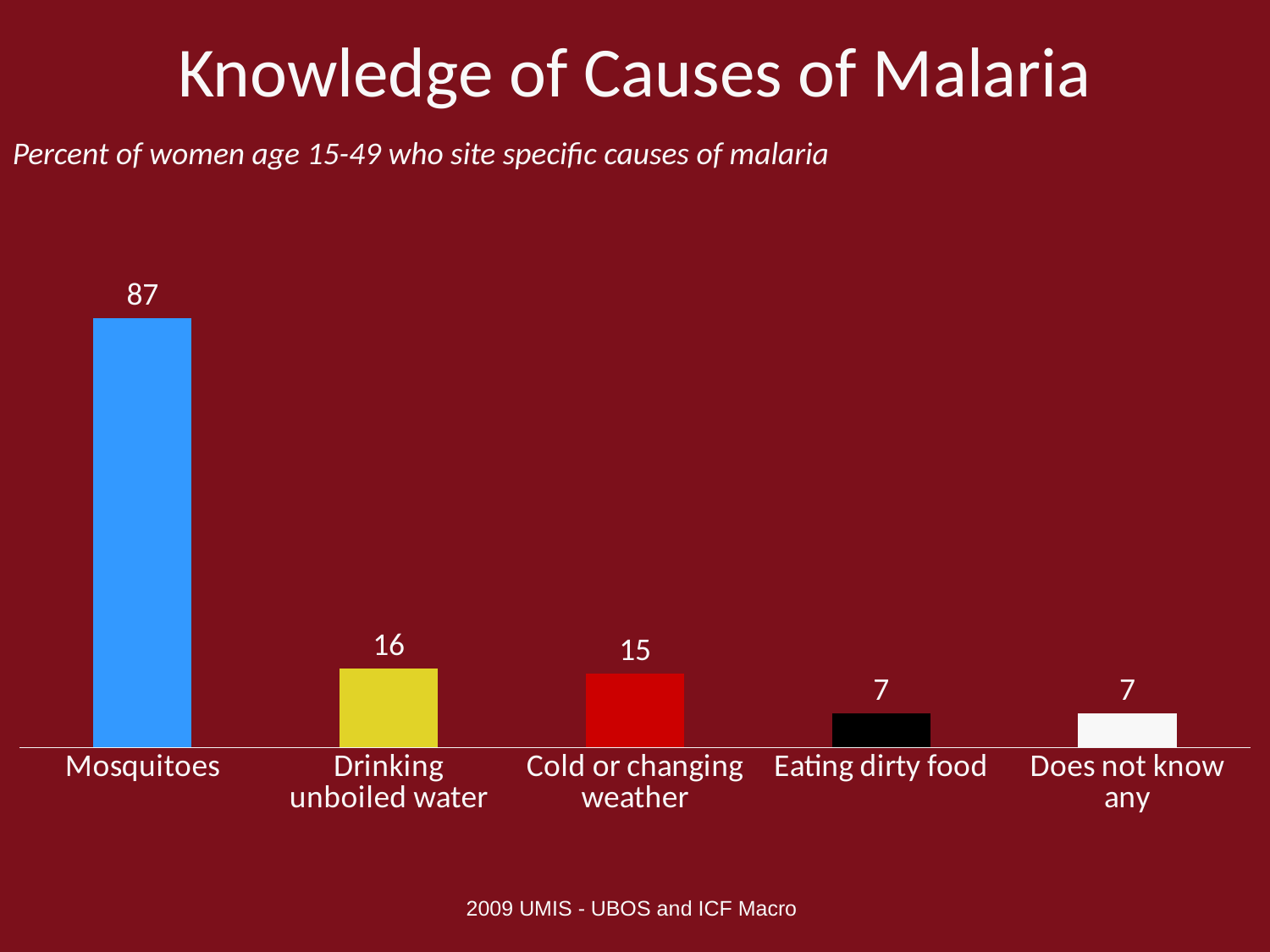

# Knowledge of Causes of Malaria
Percent of women age 15-49 who site specific causes of malaria

### Chart

| Category | Category 1 |
|---|---|
| Mosquitoes | 87.0 |
| Drinking unboiled water | 16.0 |
| Cold or changing weather | 15.0 |
| Eating dirty food | 7.0 |
| Does not know any | 7.0 |
2009 UMIS - UBOS and ICF Macro